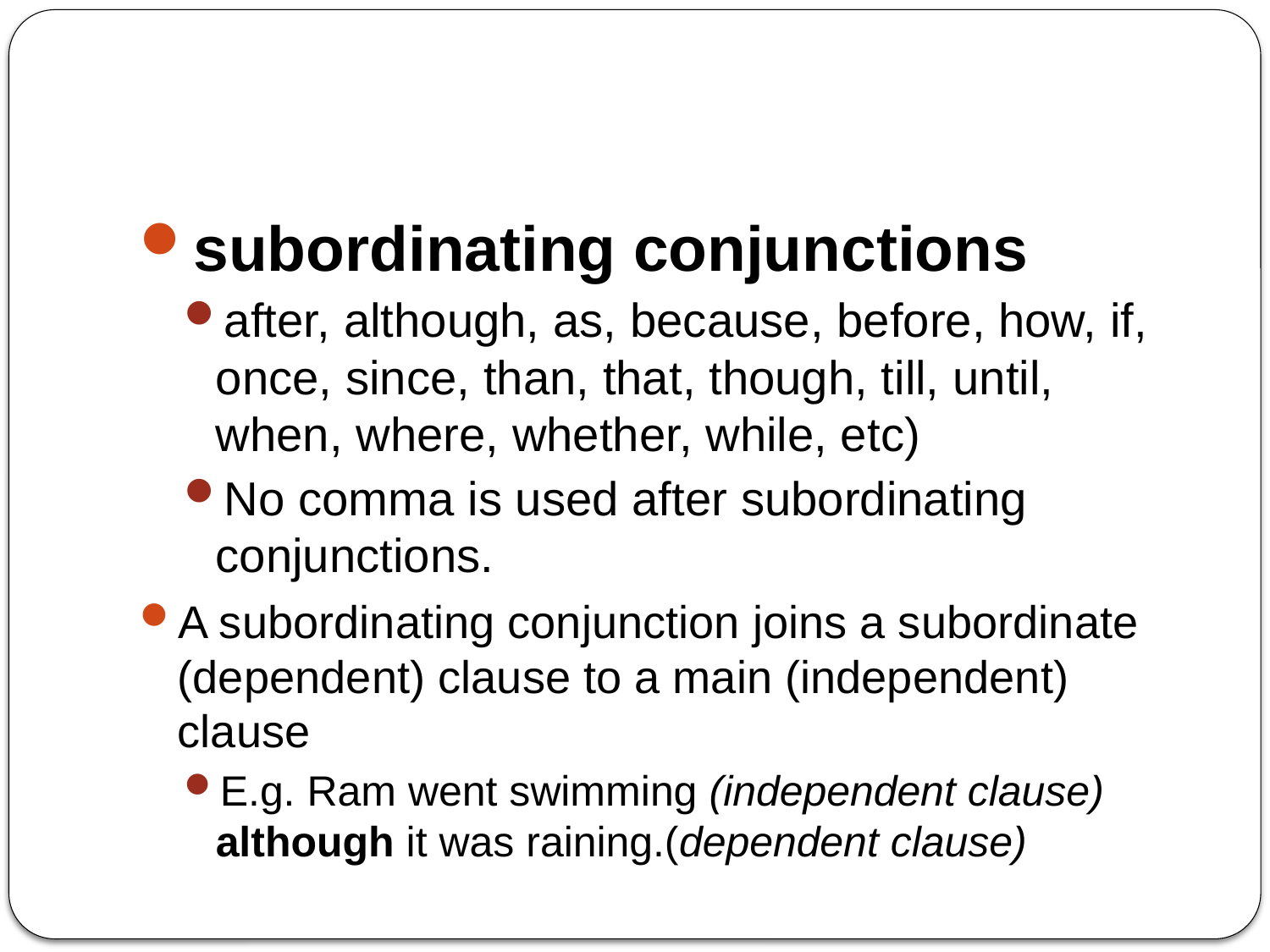

#
subordinating conjunctions
after, although, as, because, before, how, if, once, since, than, that, though, till, until, when, where, whether, while, etc)
No comma is used after subordinating conjunctions.
A subordinating conjunction joins a subordinate (dependent) clause to a main (independent) clause
E.g. Ram went swimming (independent clause) although it was raining.(dependent clause)